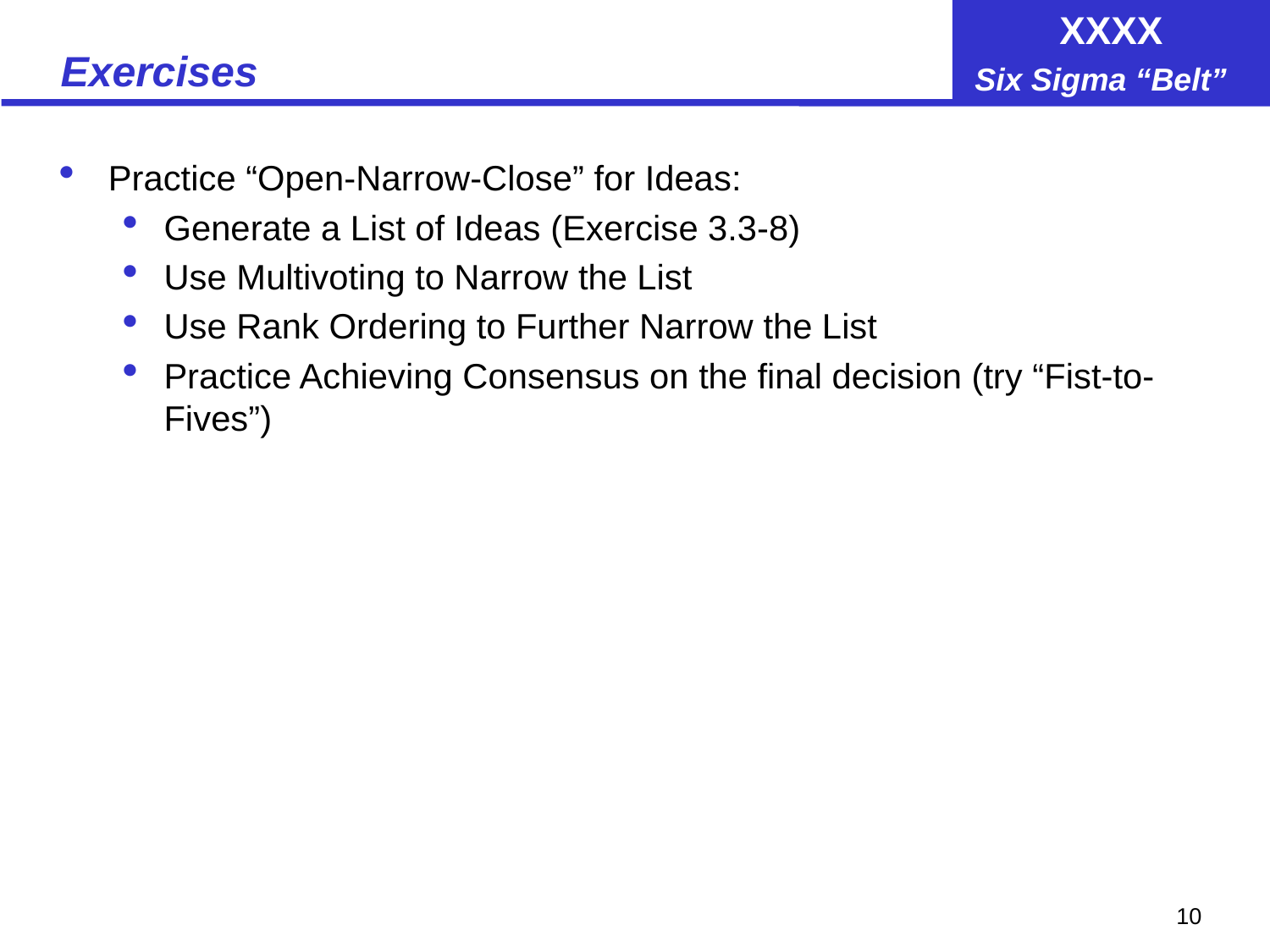

# Exercises
Practice “Open-Narrow-Close” for Ideas:
Generate a List of Ideas (Exercise 3.3-8)
Use Multivoting to Narrow the List
Use Rank Ordering to Further Narrow the List
Practice Achieving Consensus on the final decision (try “Fist-to-Fives”)